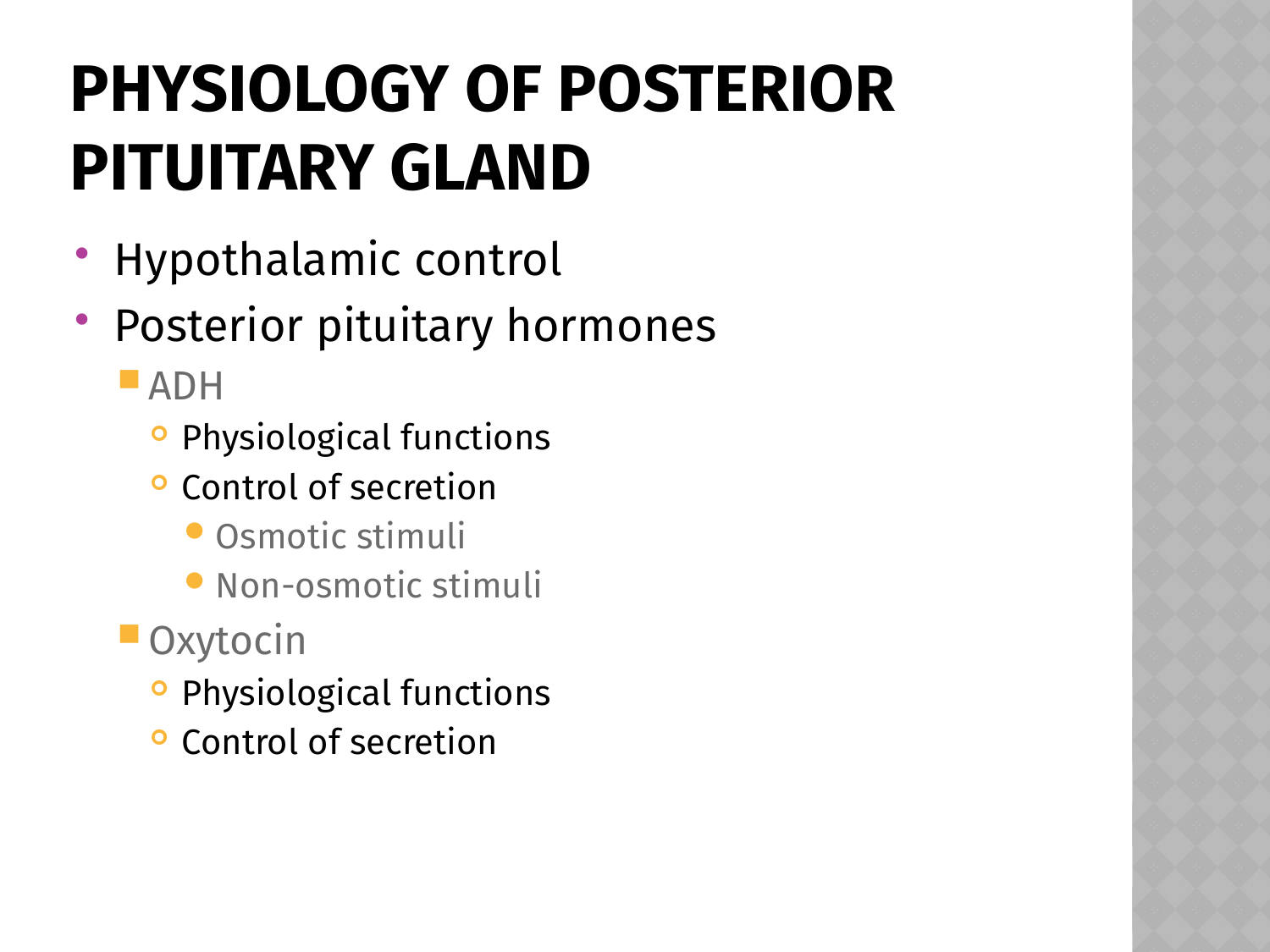

# Physiology of posterior Pituitary gland
Hypothalamic control
Posterior pituitary hormones
ADH
Physiological functions
Control of secretion
Osmotic stimuli
Non-osmotic stimuli
Oxytocin
Physiological functions
Control of secretion